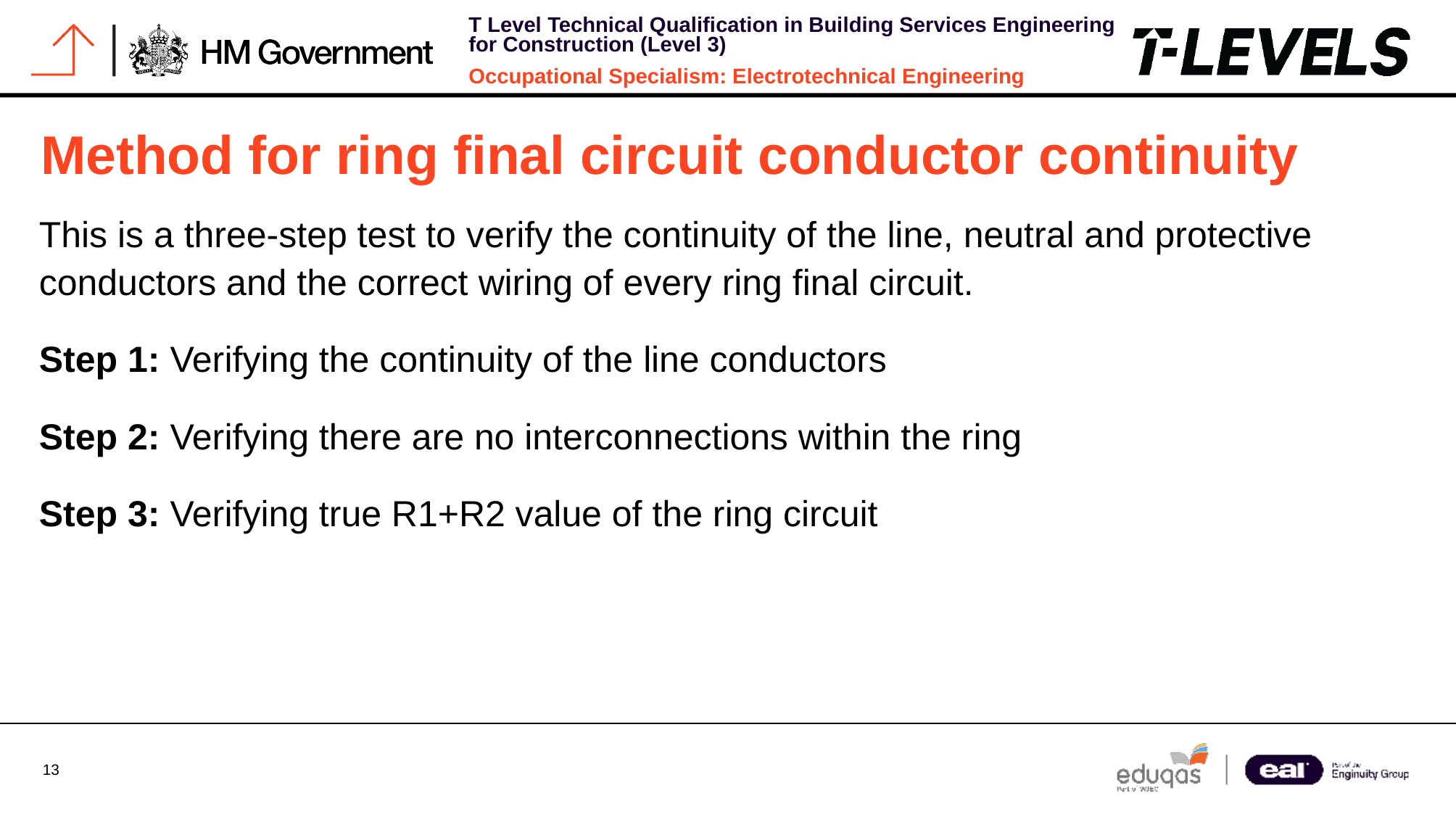

# Method for ring final circuit conductor continuity
This is a three-step test to verify the continuity of the line, neutral and protective conductors and the correct wiring of every ring final circuit.
Step 1: Verifying the continuity of the line conductors
Step 2: Verifying there are no interconnections within the ring
Step 3: Verifying true R1+R2 value of the ring circuit